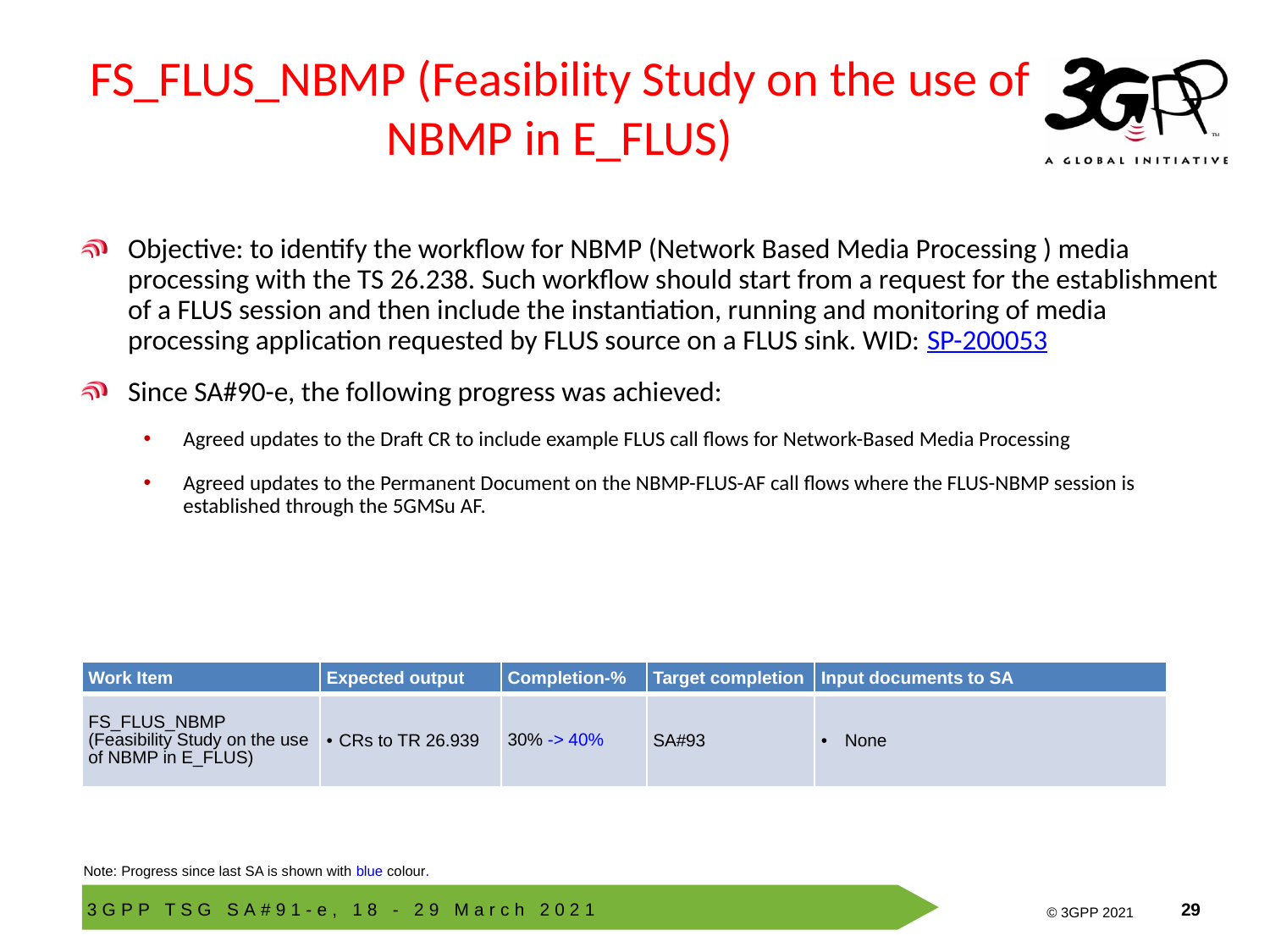

# FS_FLUS_NBMP (Feasibility Study on the use of NBMP in E_FLUS)
Objective: to identify the workflow for NBMP (Network Based Media Processing ) media processing with the TS 26.238. Such workflow should start from a request for the establishment of a FLUS session and then include the instantiation, running and monitoring of media processing application requested by FLUS source on a FLUS sink. WID: SP-200053
Since SA#90-e, the following progress was achieved:
Agreed updates to the Draft CR to include example FLUS call flows for Network-Based Media Processing
Agreed updates to the Permanent Document on the NBMP-FLUS-AF call flows where the FLUS-NBMP session is established through the 5GMSu AF.

| Work Item | Expected output | Completion-% | Target completion | Input documents to SA |
| --- | --- | --- | --- | --- |
| FS\_FLUS\_NBMP (Feasibility Study on the use of NBMP in E\_FLUS) | CRs to TR 26.939 | 30% -> 40% | SA#93 | None |
Note: Progress since last SA is shown with blue colour.